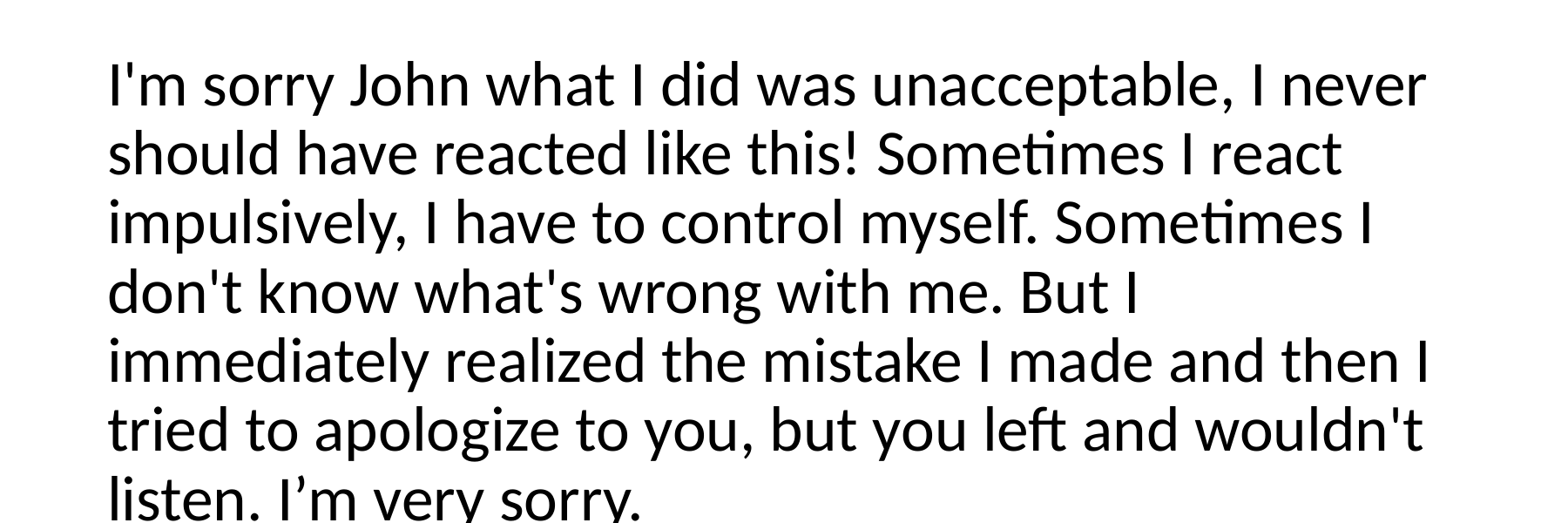

I'm sorry John what I did was unacceptable, I never should have reacted like this! Sometimes I react impulsively, I have to control myself. Sometimes I don't know what's wrong with me. But I immediately realized the mistake I made and then I tried to apologize to you, but you left and wouldn't listen. I’m very sorry.